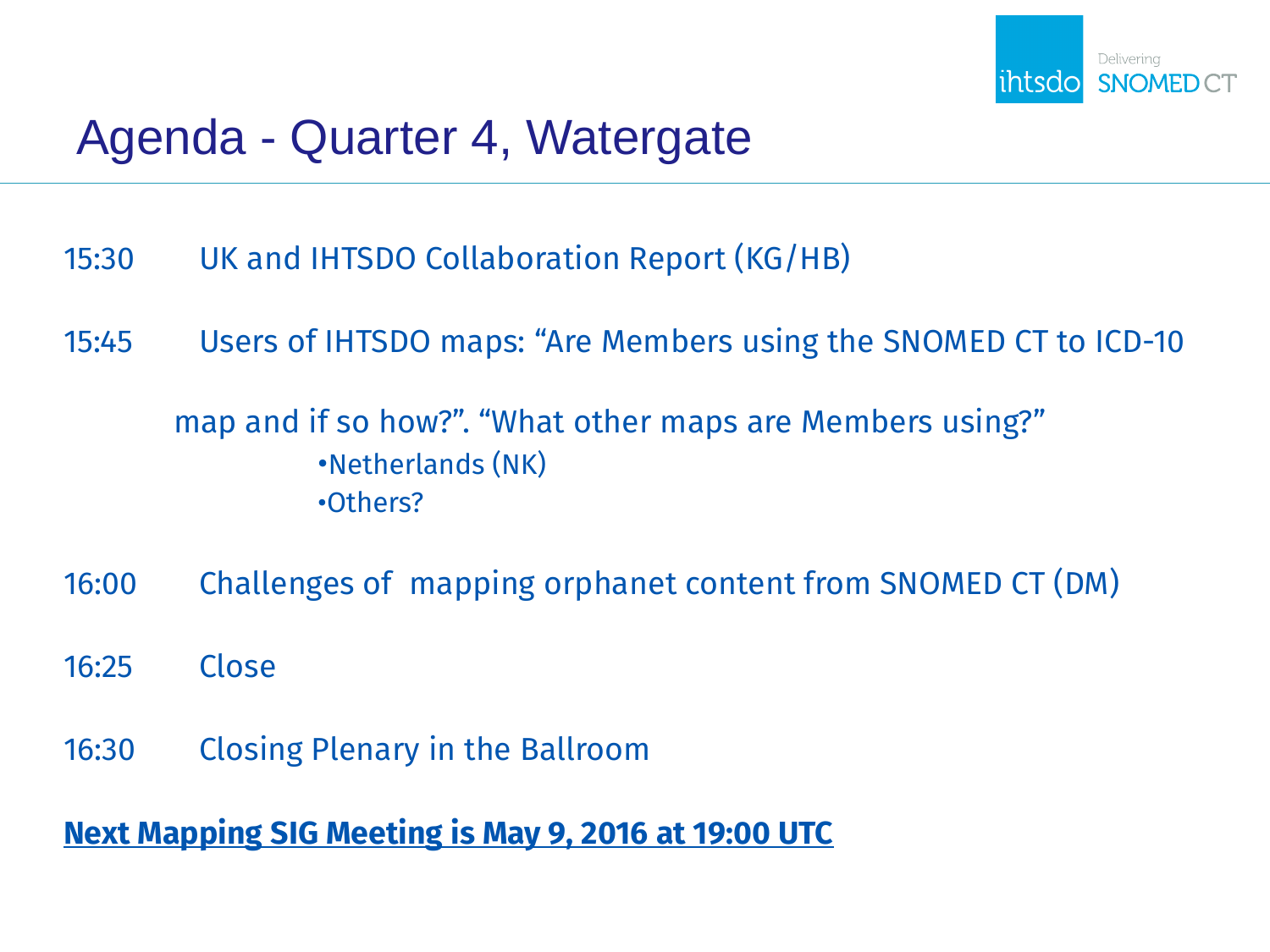

# Agenda - Quarter 4, Watergate

15:30 	 UK and IHTSDO Collaboration Report (KG/HB)

15:45	 Users of IHTSDO maps: “Are Members using the SNOMED CT to ICD-10
             map and if so how?”. “What other maps are Members using?”
		•Netherlands (NK)
		•Others?

16:00 	 Challenges of  mapping orphanet content from SNOMED CT (DM)

16:25 	 Close

16:30	 Closing Plenary in the Ballroom

Next Mapping SIG Meeting is May 9, 2016 at 19:00 UTC